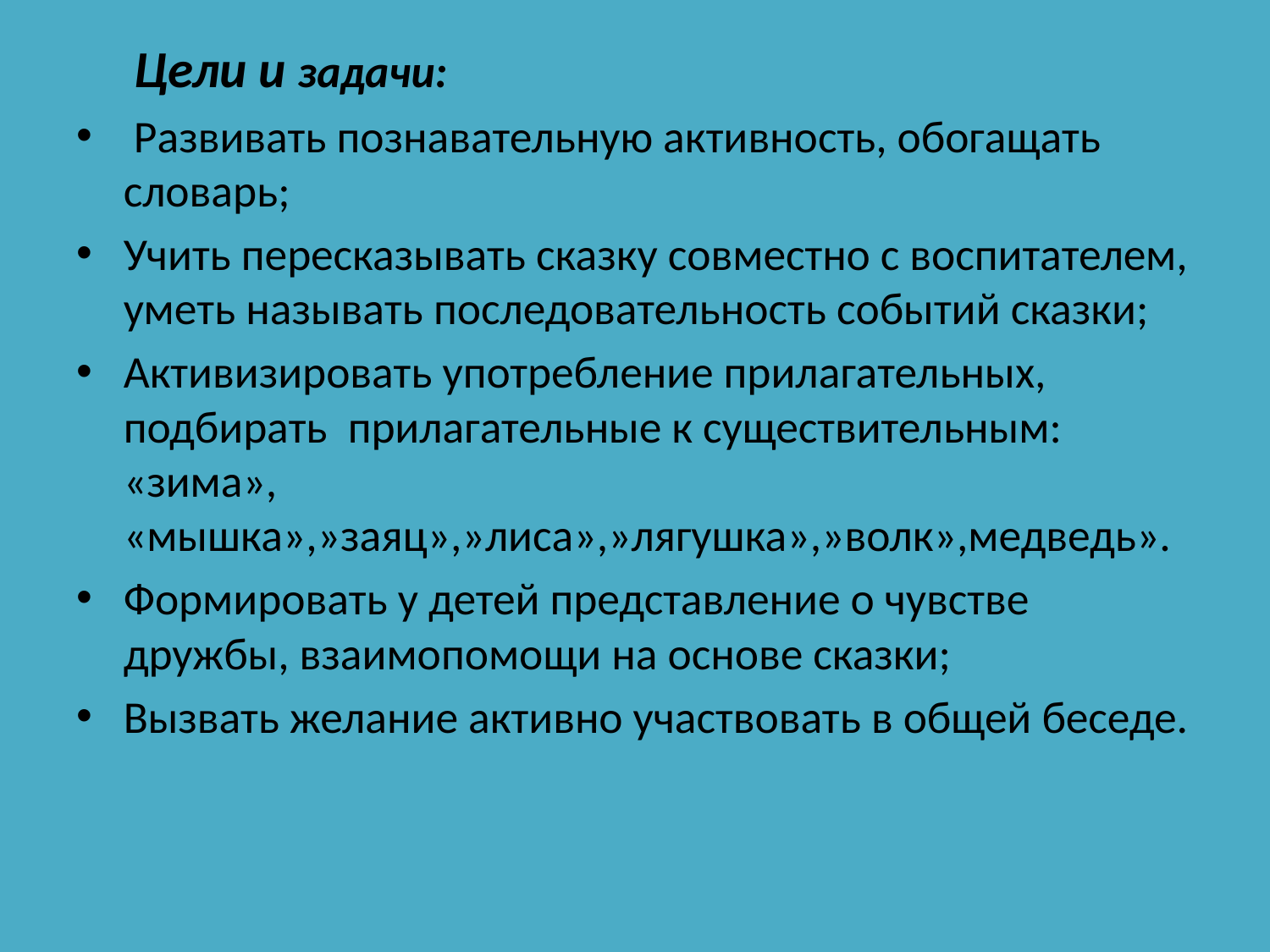

Цели и задачи:
 Развивать познавательную активность, обогащать словарь;
Учить пересказывать сказку совместно с воспитателем, уметь называть последовательность событий сказки;
Активизировать употребление прилагательных, подбирать  прилагательные к существительным: «зима», «мышка»,»заяц»,»лиса»,»лягушка»,»волк»,медведь».
Формировать у детей представление о чувстве дружбы, взаимопомощи на основе сказки;
Вызвать желание активно участвовать в общей беседе.